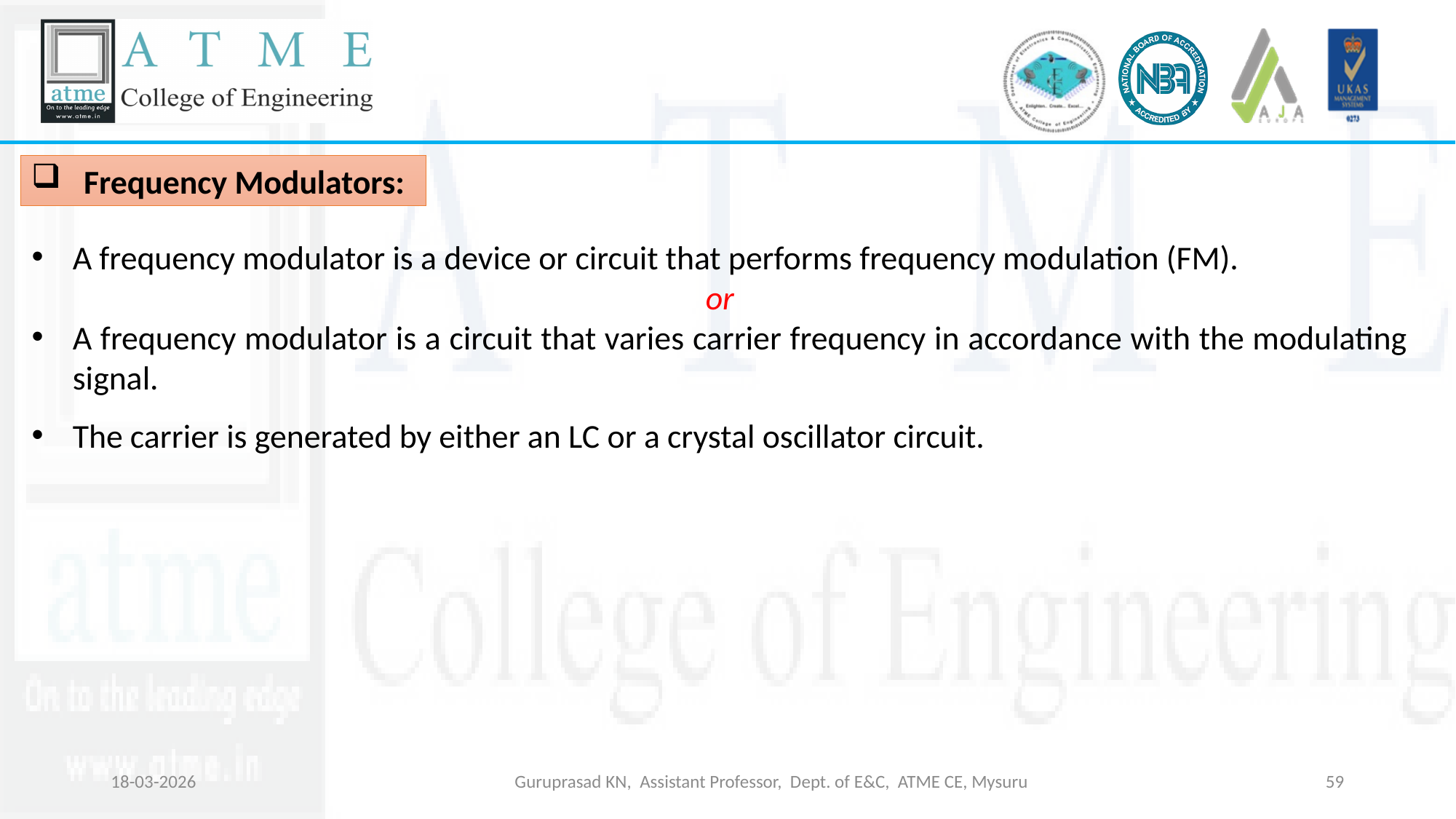

Frequency Modulators:
A frequency modulator is a device or circuit that performs frequency modulation (FM).
or
A frequency modulator is a circuit that varies carrier frequency in accordance with the modulating signal.

The carrier is generated by either an LC or a crystal oscillator circuit.
18-03-2026
Guruprasad KN,  Assistant Professor,  Dept. of E&C,  ATME CE, Mysuru
59